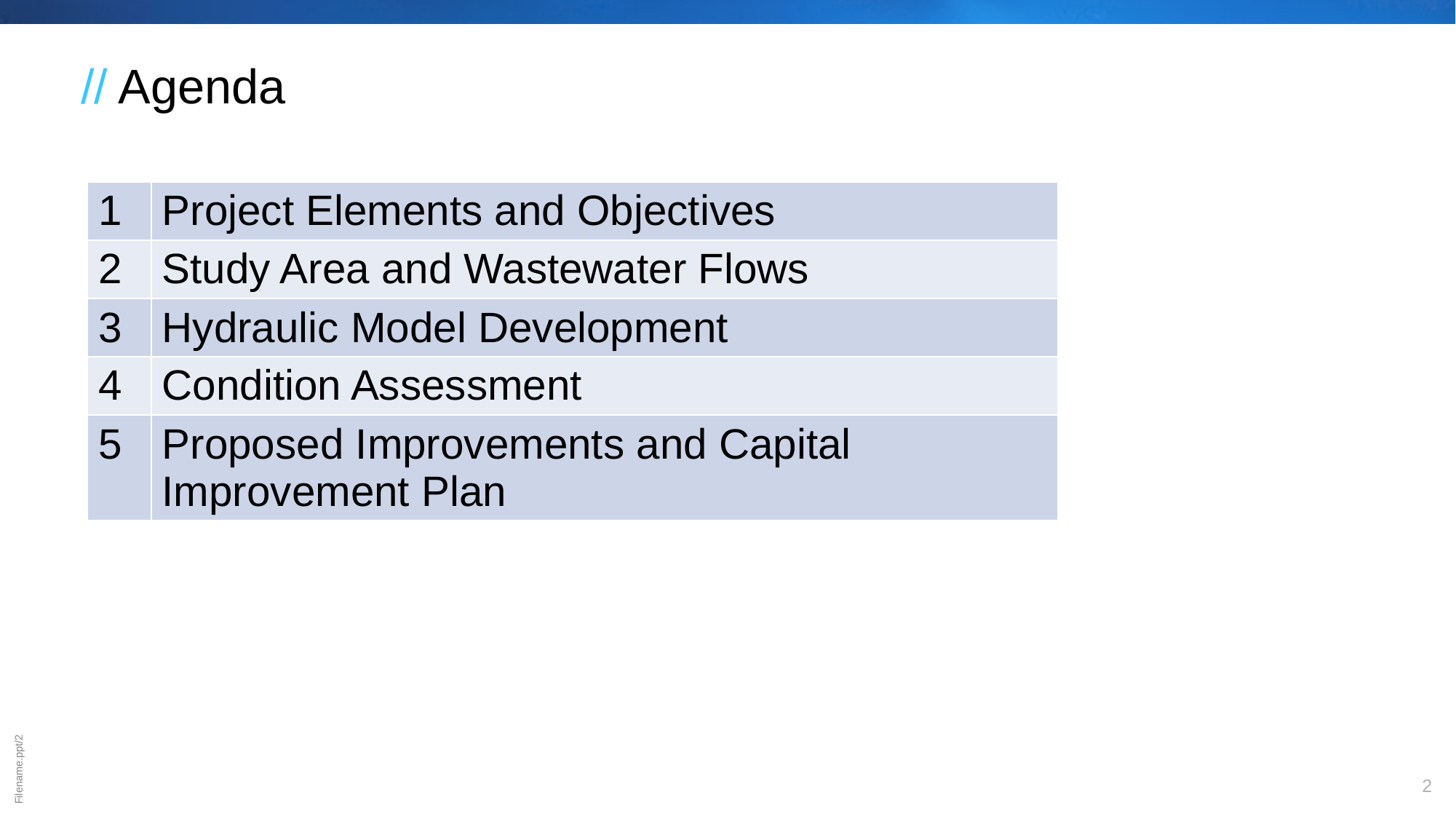

# // Agenda
| 1 | Project Elements and Objectives |
| --- | --- |
| 2 | Study Area and Wastewater Flows |
| 3 | Hydraulic Model Development |
| 4 | Condition Assessment |
| 5 | Proposed Improvements and Capital Improvement Plan |
2